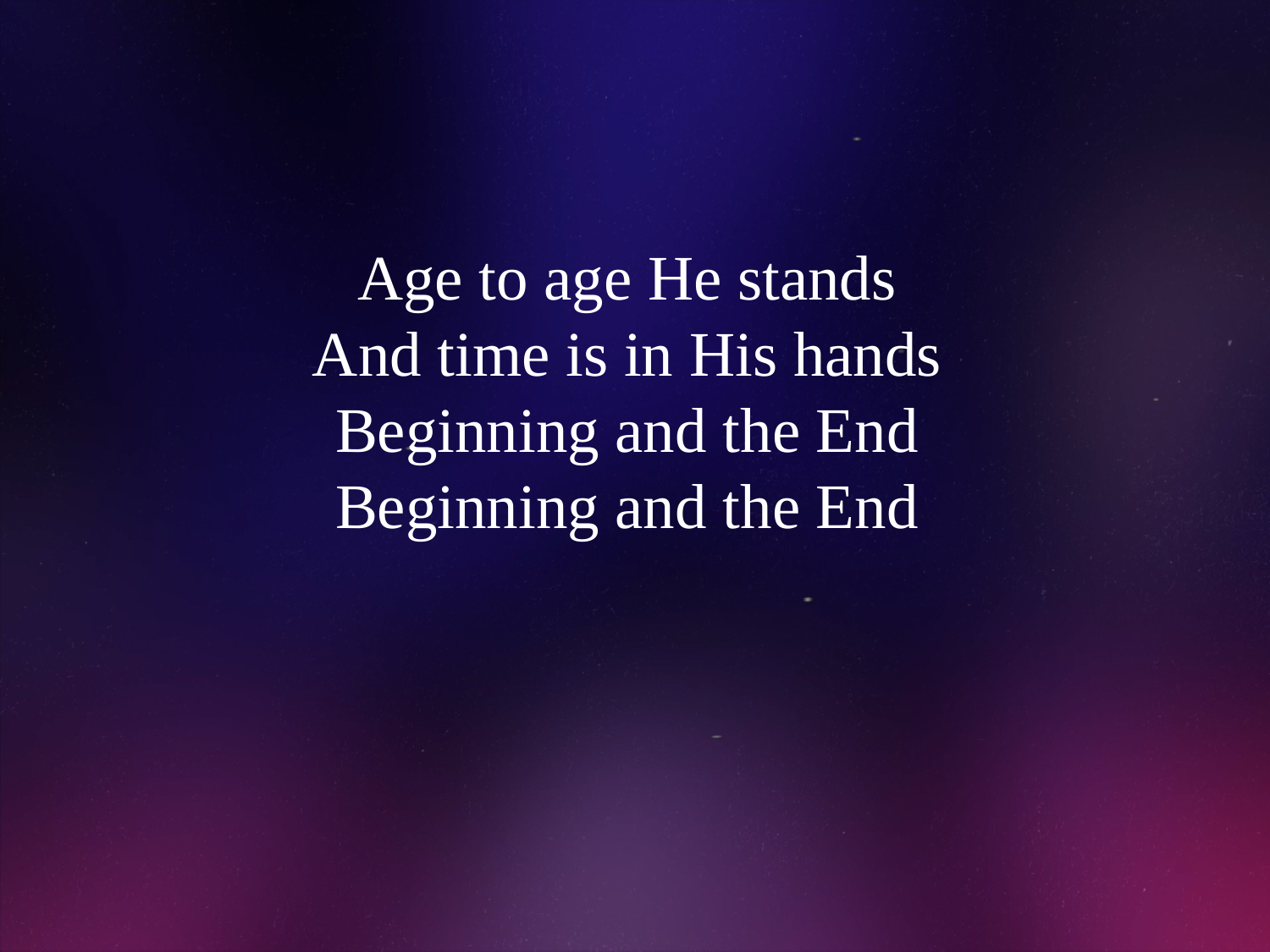

# Age to age He stands And time is in His hands Beginning and the End Beginning and the End